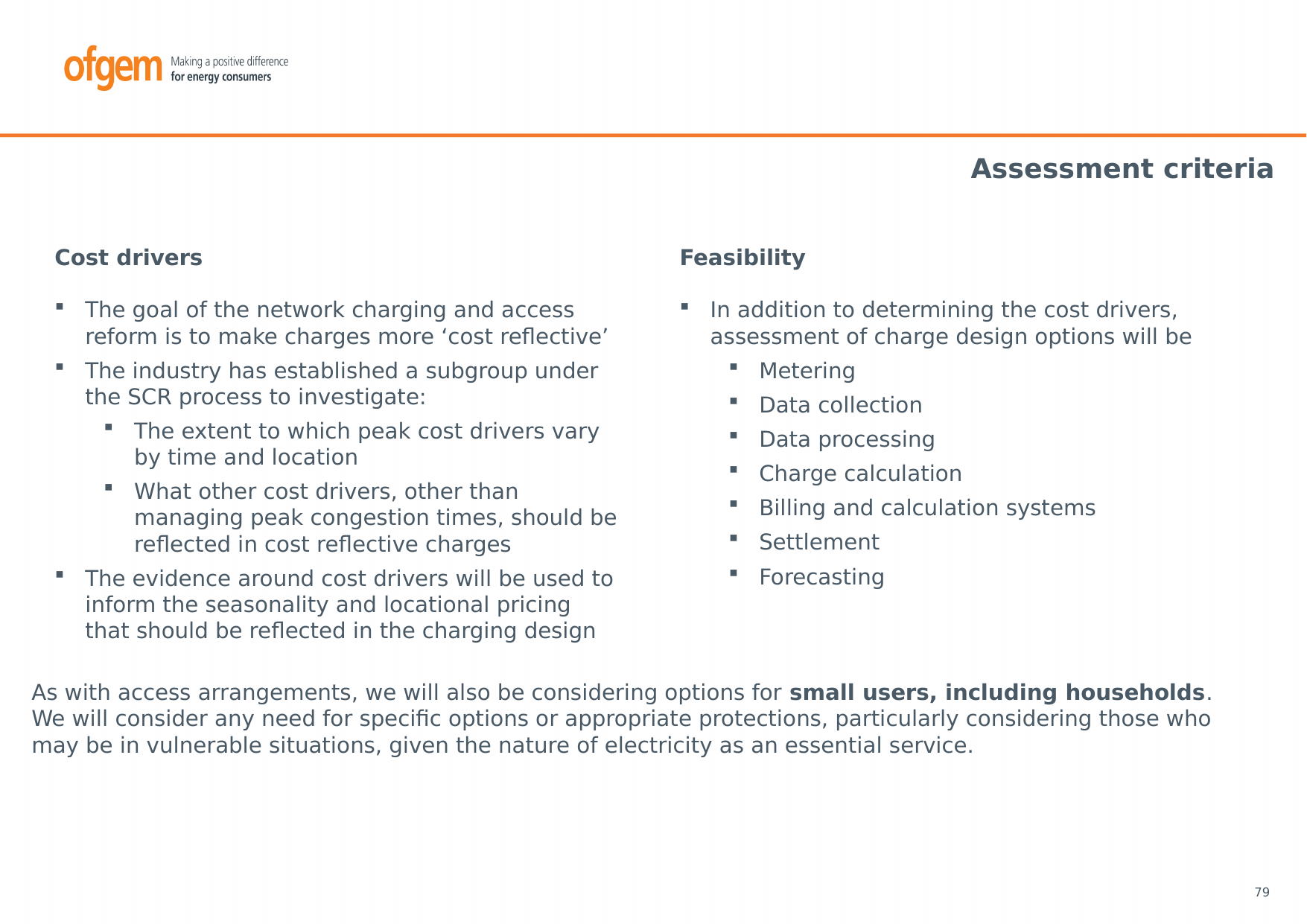

# Assessment criteria
Cost drivers

The goal of the network charging and access reform is to make charges more ‘cost reflective’
The industry has established a subgroup under the SCR process to investigate:
The extent to which peak cost drivers vary by time and location
What other cost drivers, other than managing peak congestion times, should be reflected in cost reflective charges
The evidence around cost drivers will be used to inform the seasonality and locational pricing that should be reflected in the charging design
Feasibility

In addition to determining the cost drivers, assessment of charge design options will be
Metering
Data collection
Data processing
Charge calculation
Billing and calculation systems
Settlement
Forecasting
As with access arrangements, we will also be considering options for small users, including households. We will consider any need for specific options or appropriate protections, particularly considering those who may be in vulnerable situations, given the nature of electricity as an essential service.

79